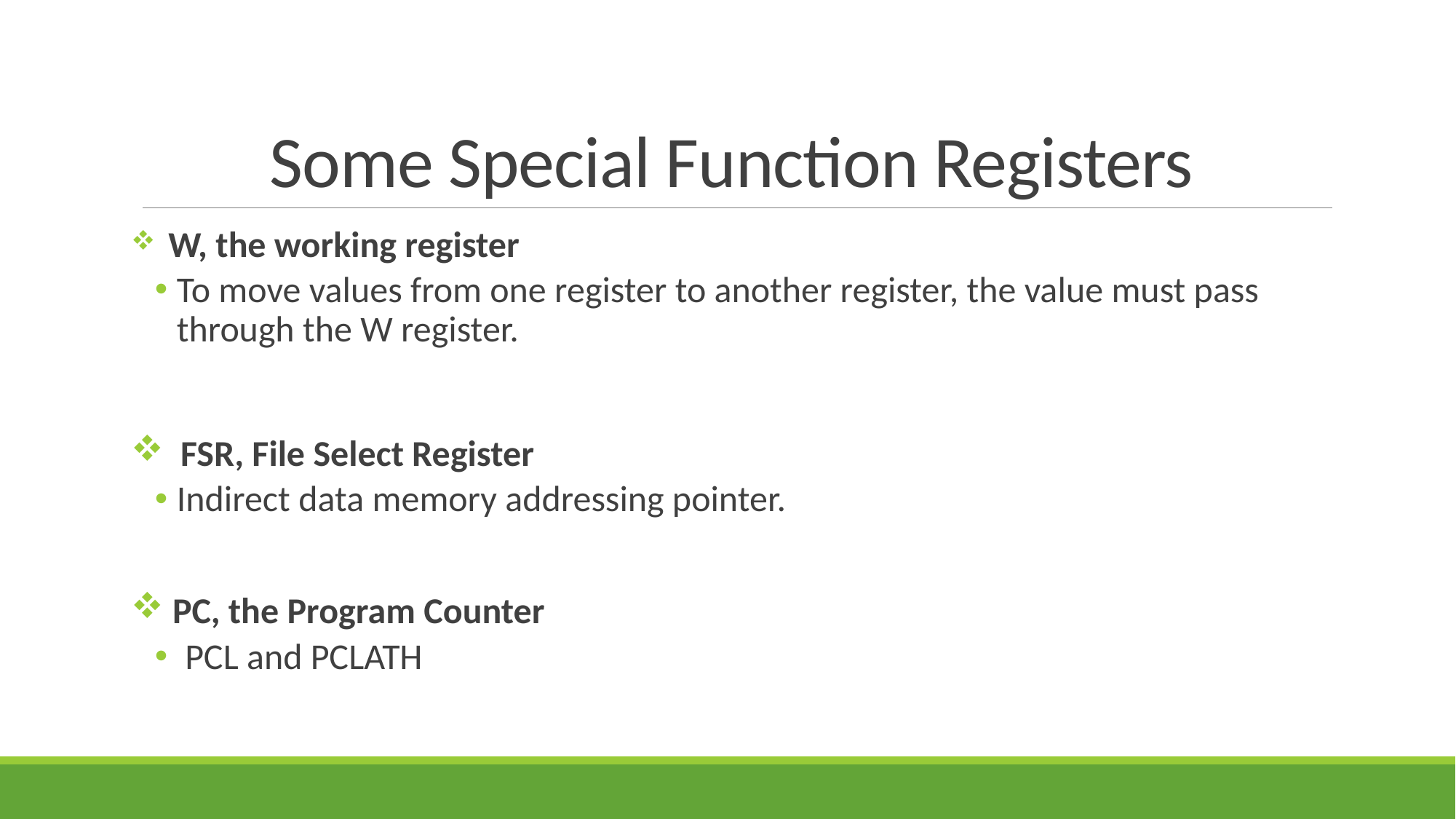

# Some Special Function Registers
  W, the working register
To move values from one register to another register, the value must pass through the W register.

  FSR, File Select Register
Indirect data memory addressing pointer.

 PC, the Program Counter
 PCL and PCLATH